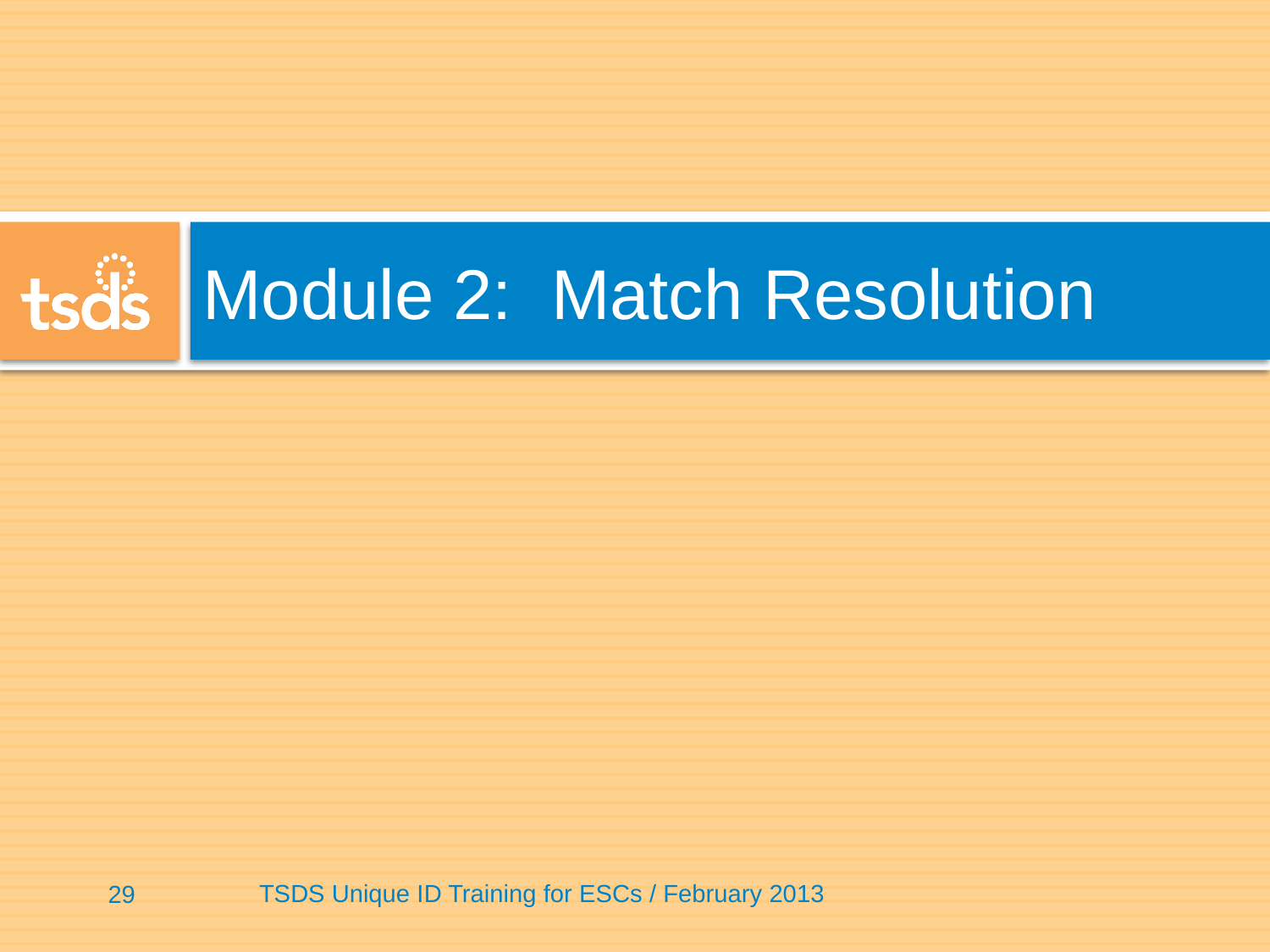

# Module 2:  Match Resolution
TSDS Unique ID Training for ESCs / February 2013
29